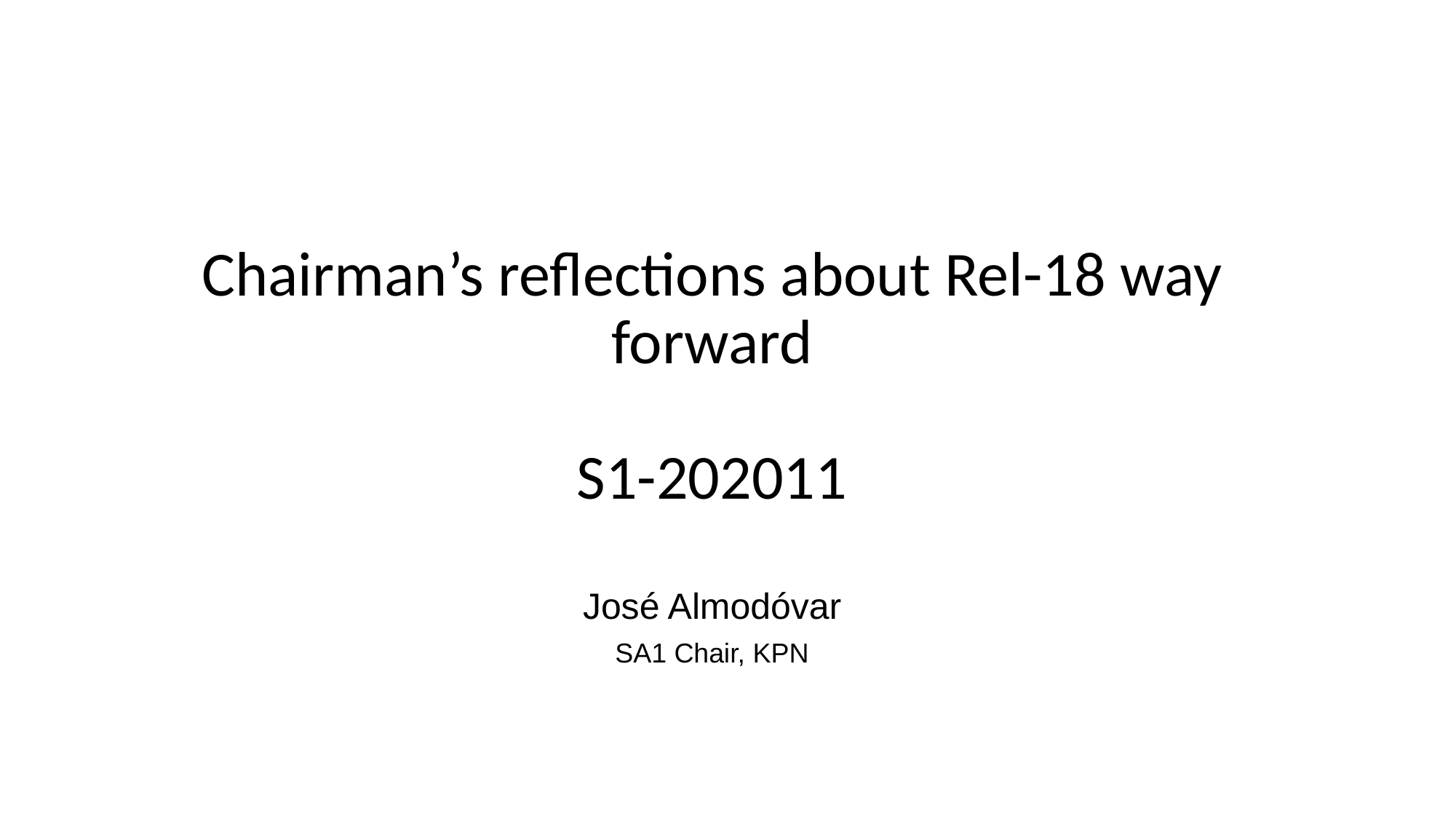

# Chairman’s reflections about Rel-18 way forward S1-202011
José Almodóvar
SA1 Chair, KPN